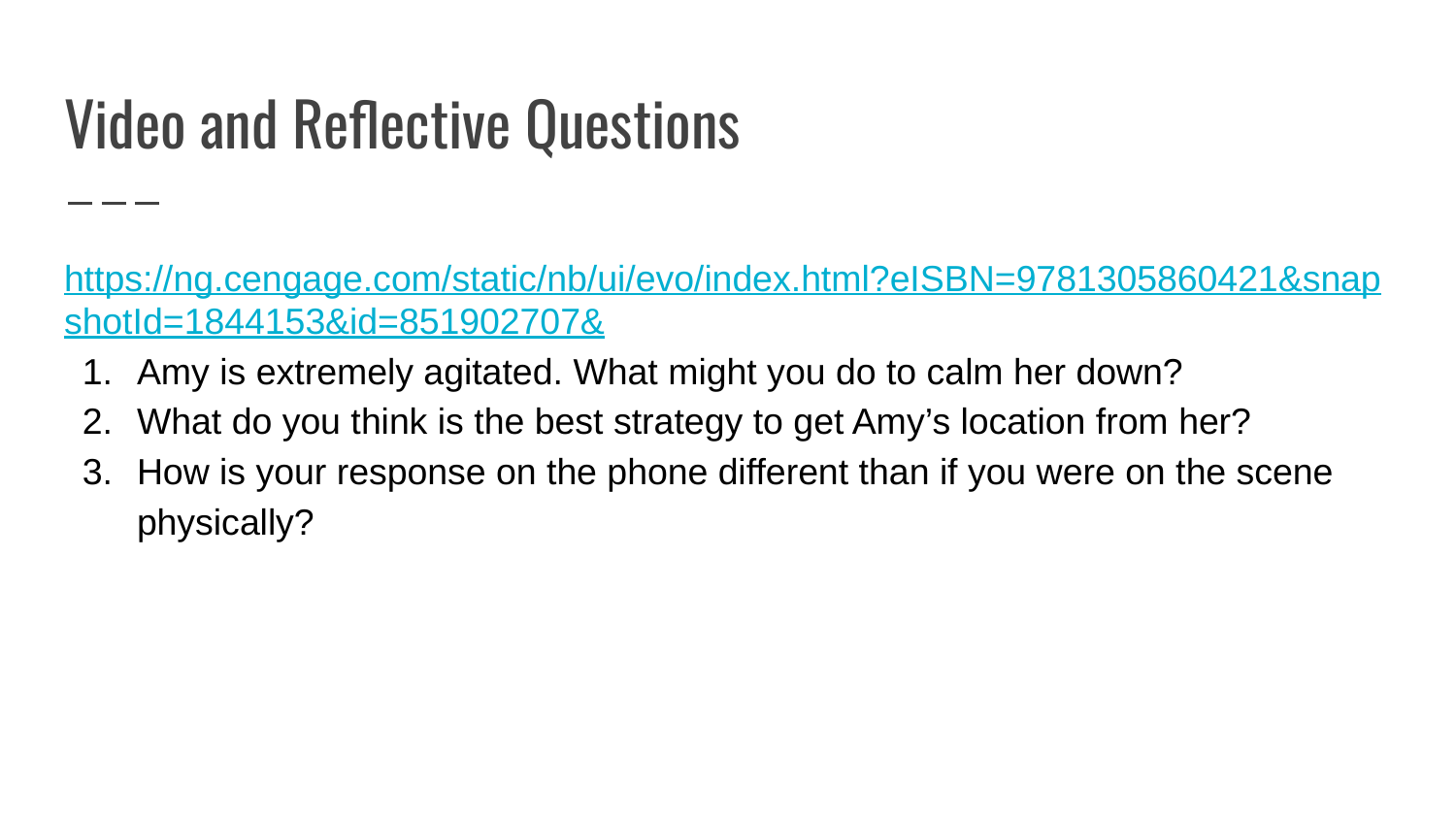

# Video and Reflective Questions
https://ng.cengage.com/static/nb/ui/evo/index.html?eISBN=9781305860421&snapshotId=1844153&id=851902707&
Amy is extremely agitated. What might you do to calm her down?
What do you think is the best strategy to get Amy’s location from her?
How is your response on the phone different than if you were on the scene physically?